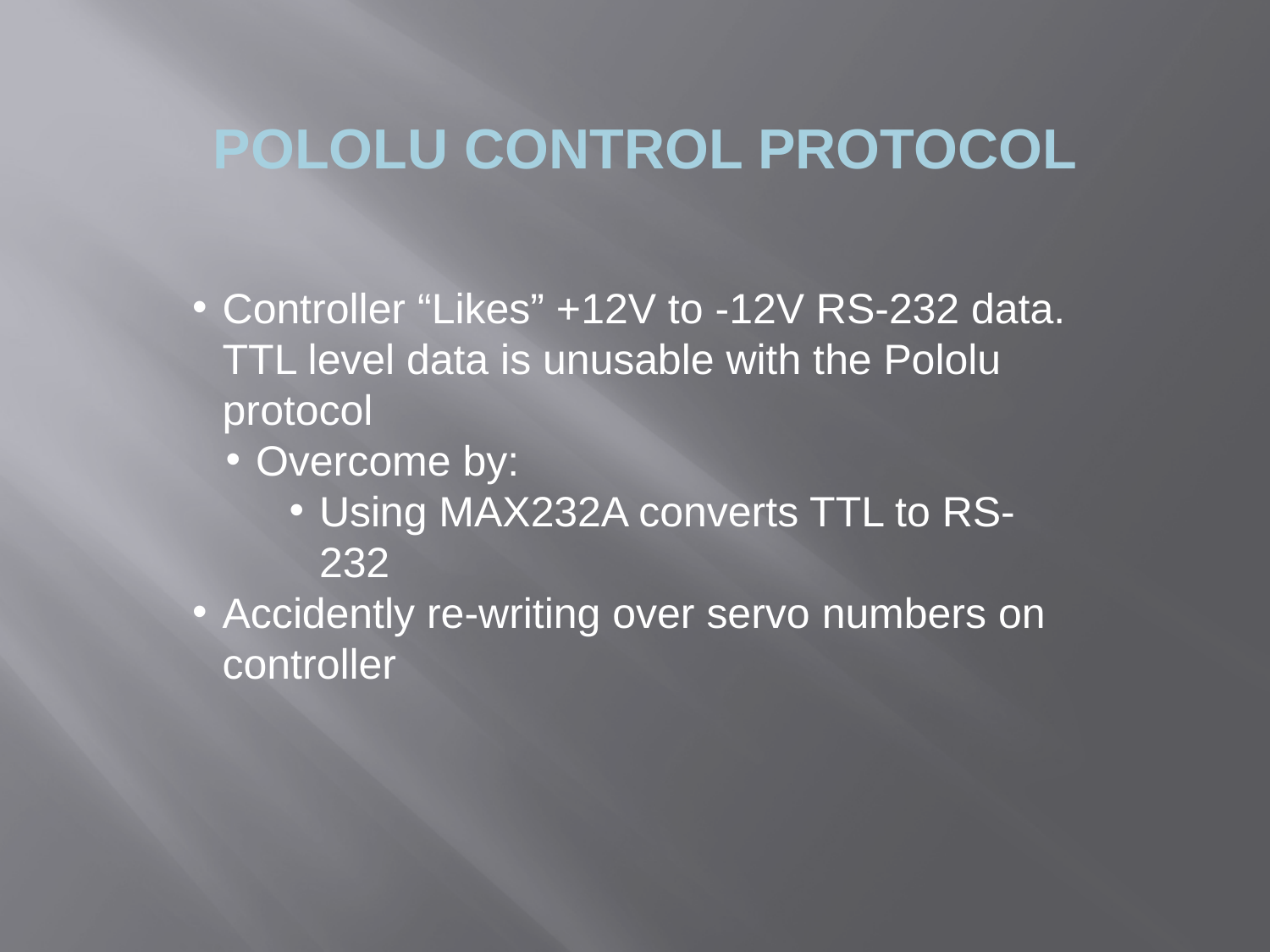

# Pololu Control Protocol
Controller “Likes” +12V to -12V RS-232 data. TTL level data is unusable with the Pololu protocol
Overcome by:
Using MAX232A converts TTL to RS-232
Accidently re-writing over servo numbers on controller